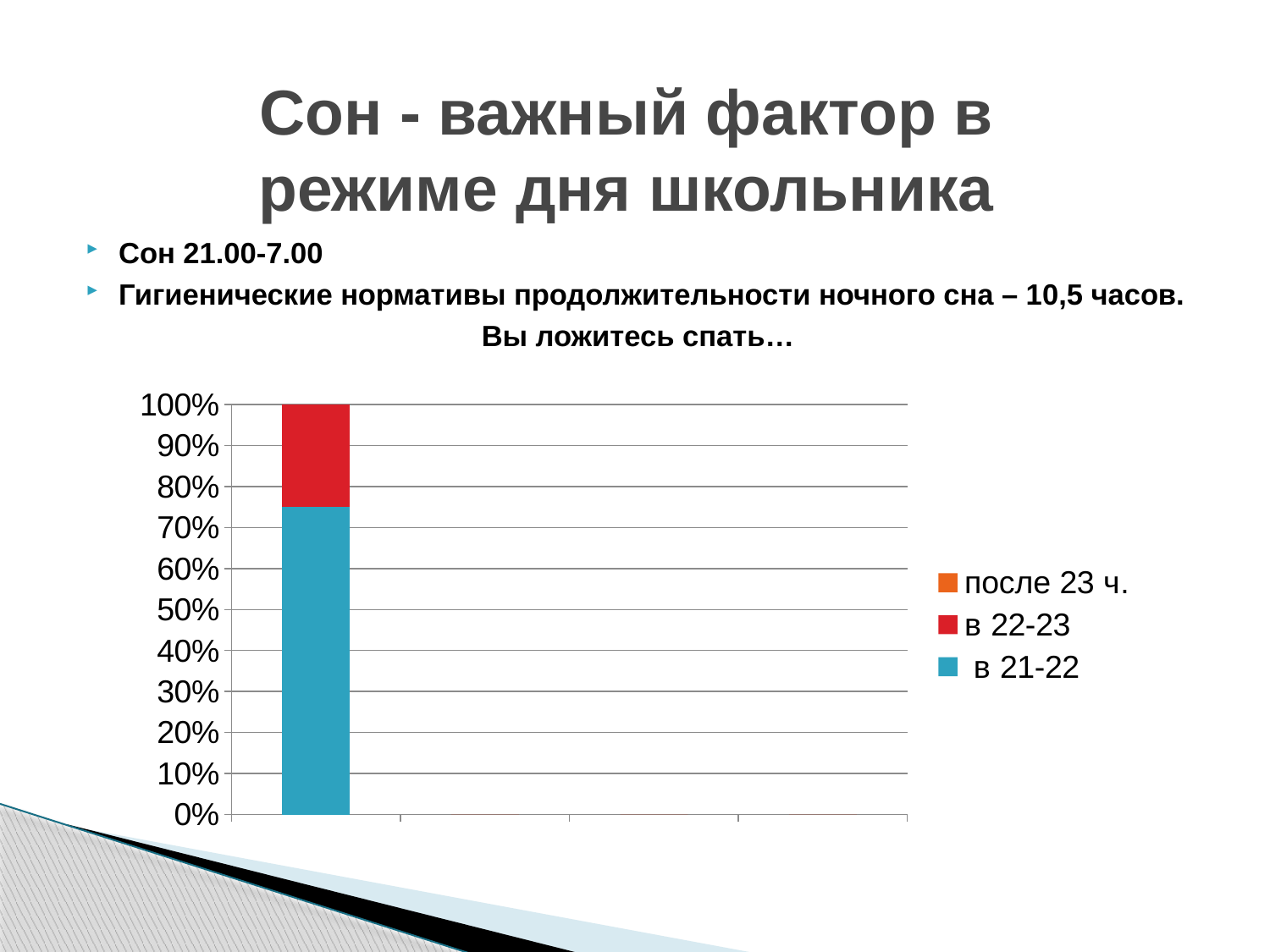

# Cон - важный фактор в режиме дня школьника
Сон 21.00-7.00
Гигиенические нормативы продолжительности ночного сна – 10,5 часов.
Вы ложитесь спать…

### Chart

| Category |  в 21-22 | в 22-23 | после 23 ч. |
|---|---|---|---|
|   | 75.0 | 25.0 | 0.0 |
|   | 0.0 | 0.0 | 0.0 |
|   | 0.0 | 0.0 | 0.0 |
|   | 0.0 | 0.0 | 0.0 |